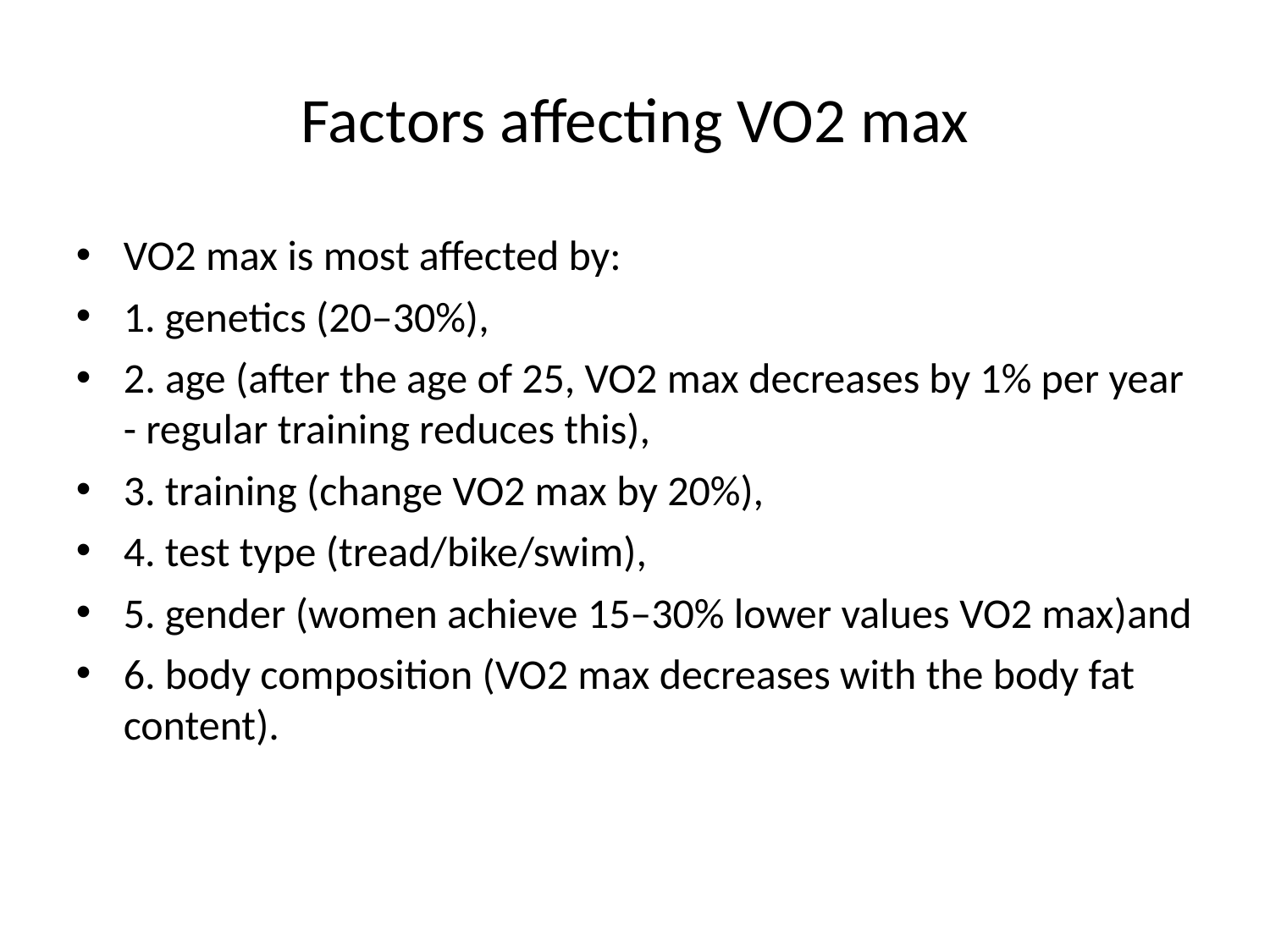

Factors affecting VO2 max
VO2 max is most affected by:
1. genetics (20–30%),
2. age (after the age of 25, VO2 max decreases by 1% per year - regular training reduces this),
3. training (change VO2 max by 20%),
4. test type (tread/bike/swim),
5. gender (women achieve 15–30% lower values VO2 max)and
6. body composition (VO2 max decreases with the body fat content).